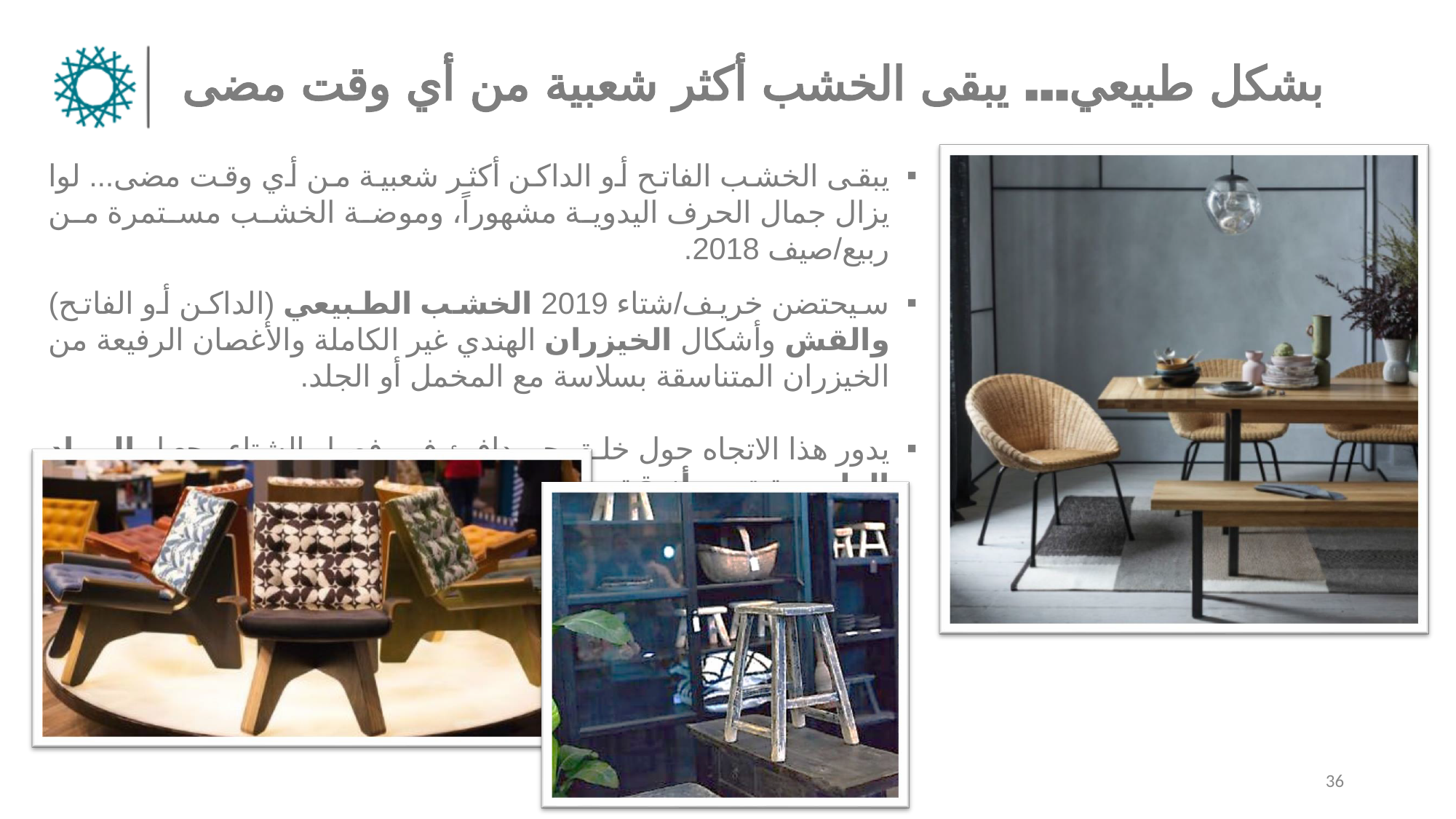

بشكل طبيعي... يبقى الخشب أكثر شعبية من أي وقت مضى

يبقى الخشب الفاتح أو الداكن أكثر شعبية من أي وقت مضى... لوا يزال جمال الحرف اليدوية مشهوراً، وموضة الخشب مستمرة من ربيع/صيف 2018.

سيحتضن خريف/شتاء 2019 الخشب الطبيعي (الداكن أو الفاتح) والقش وأشكال الخيزران الهندي غير الكاملة والأغصان الرفيعة من الخيزران المتناسقة بسلاسة مع المخمل أو الجلد.

يدور هذا الاتجاه حول خلق جو دافئ في فصل الشتاء وجعل المواد الطبيعية تبدو أنيقة.

36